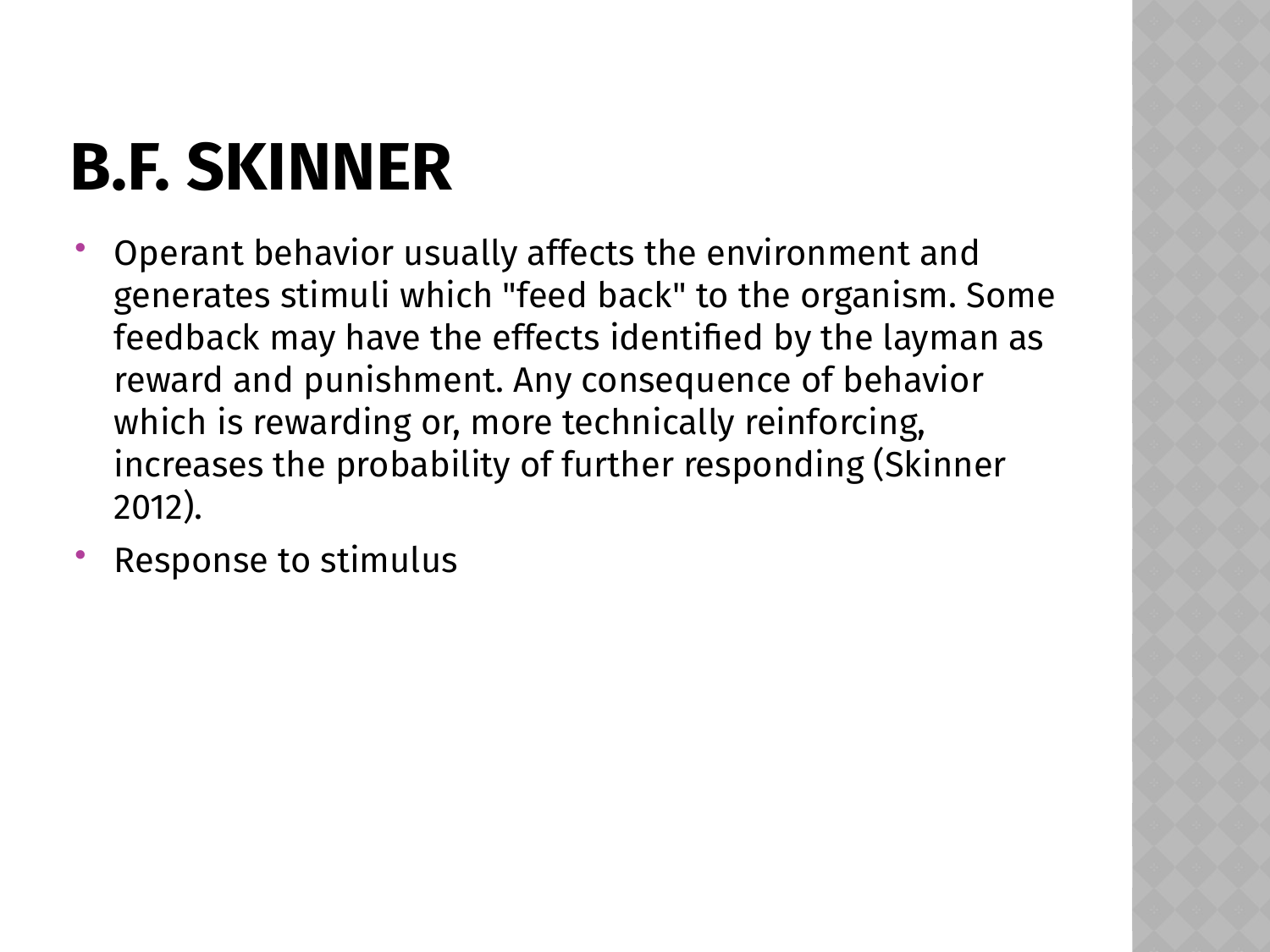

# B.F. Skinner
Operant behavior usually affects the environment and generates stimuli which "feed back" to the organism. Some feedback may have the effects identified by the layman as reward and punishment. Any consequence of behavior which is rewarding or, more technically reinforcing, increases the probability of further responding (Skinner 2012).
Response to stimulus